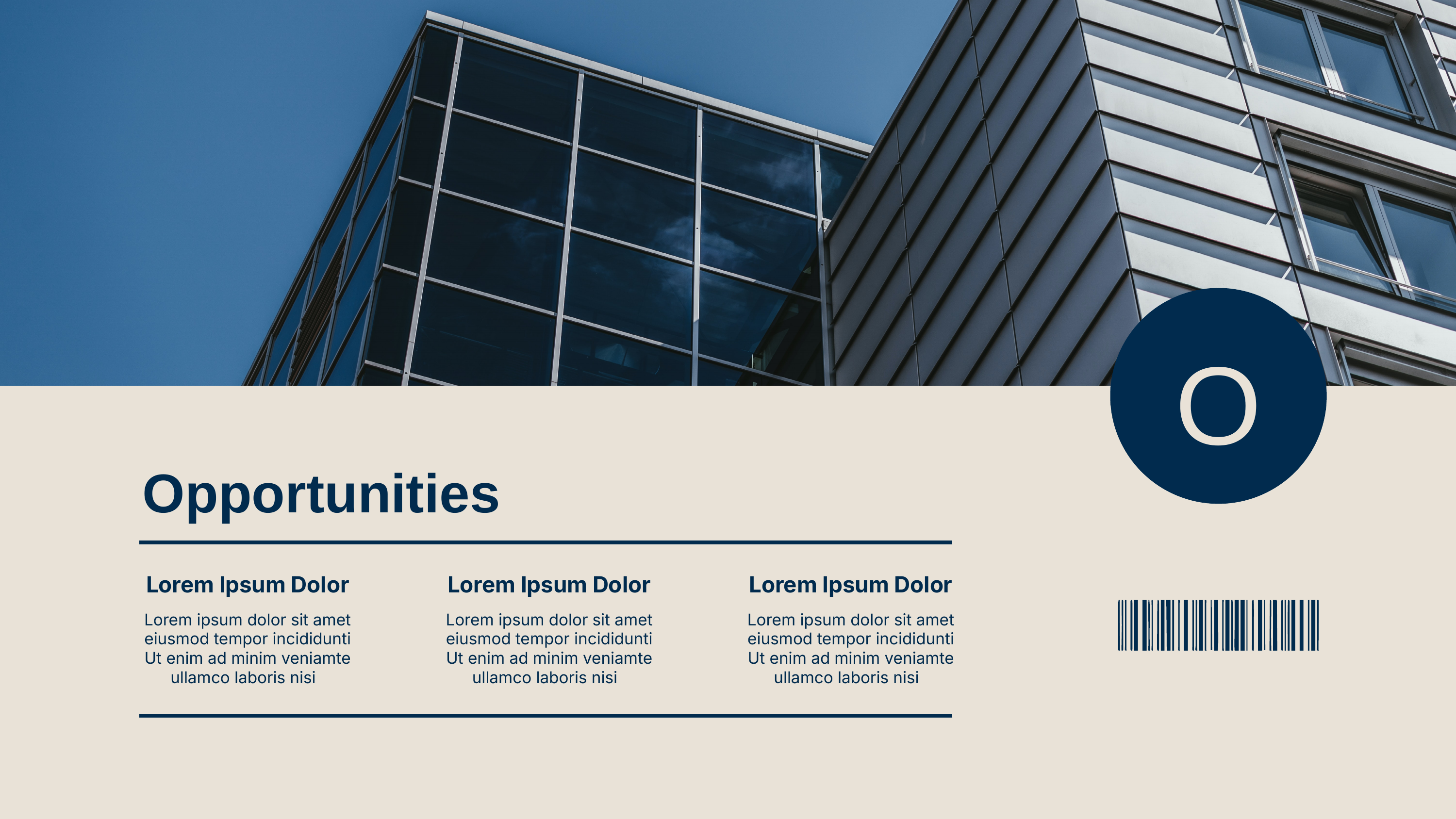

O
Opportunities
Lorem Ipsum Dolor
Lorem ipsum dolor sit amet
eiusmod tempor incididunti
Ut enim ad minim veniamte
ullamco laboris nisi
Lorem Ipsum Dolor
Lorem ipsum dolor sit amet
eiusmod tempor incididunti
Ut enim ad minim veniamte
ullamco laboris nisi
Lorem Ipsum Dolor
Lorem ipsum dolor sit amet
eiusmod tempor incididunti
Ut enim ad minim veniamte
ullamco laboris nisi